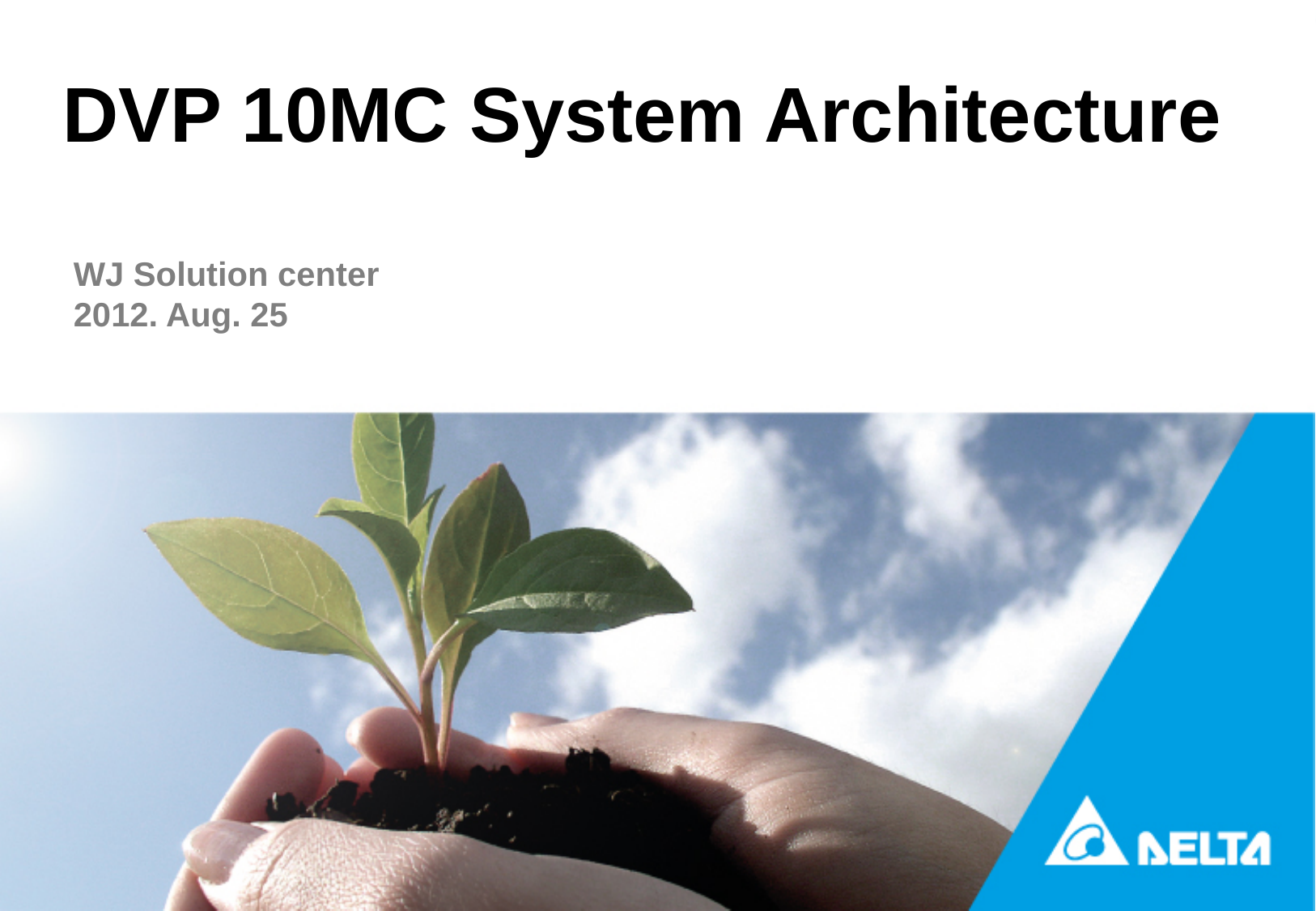

DVP 10MC System Architecture
WJ Solution center
2012. Aug. 25